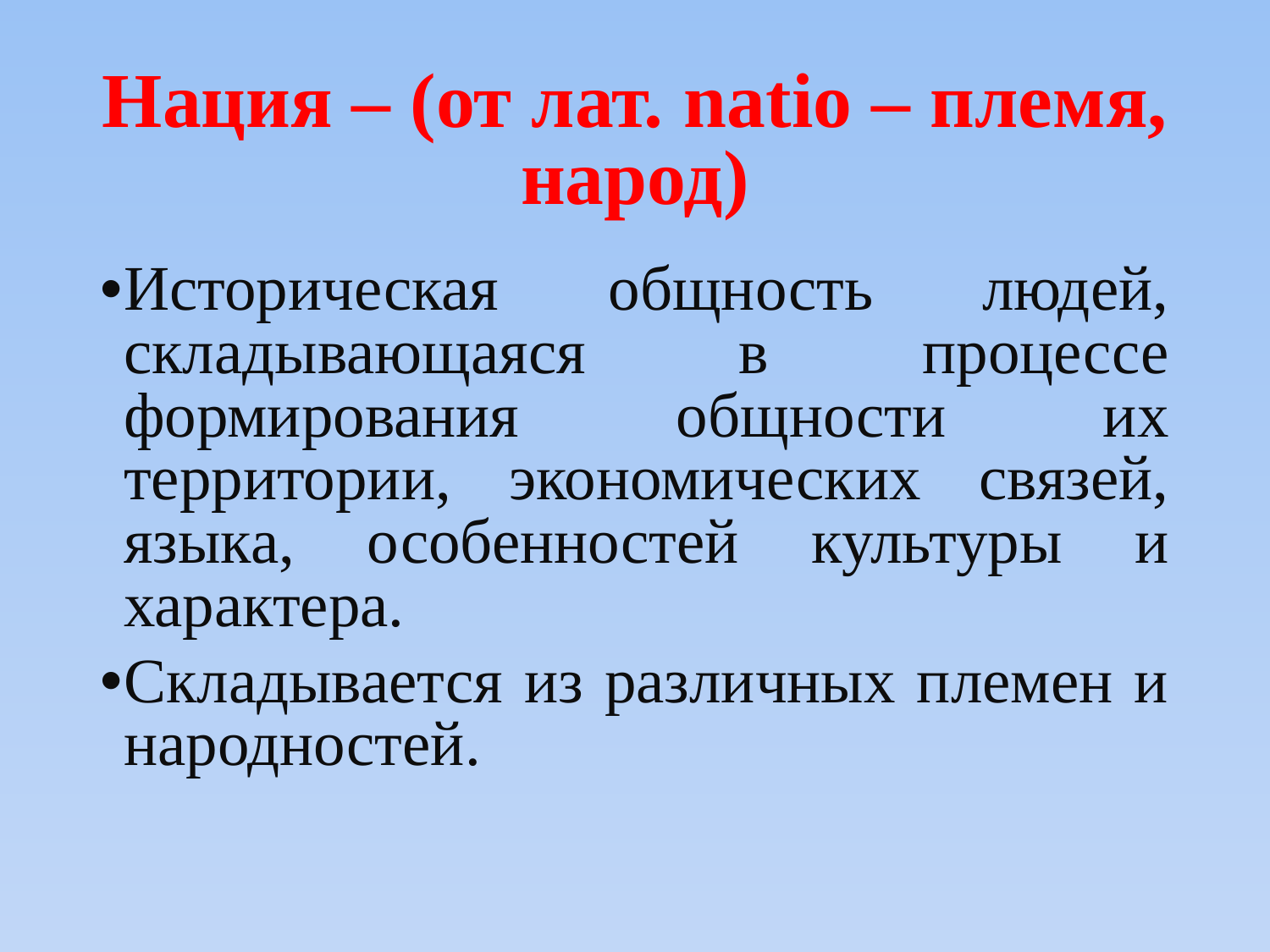

# Нация – (от лат. natio – племя, народ)
Историческая общность людей, складывающаяся в процессе формирования общности их территории, экономических связей, языка, особенностей культуры и характера.
Складывается из различных племен и народностей.